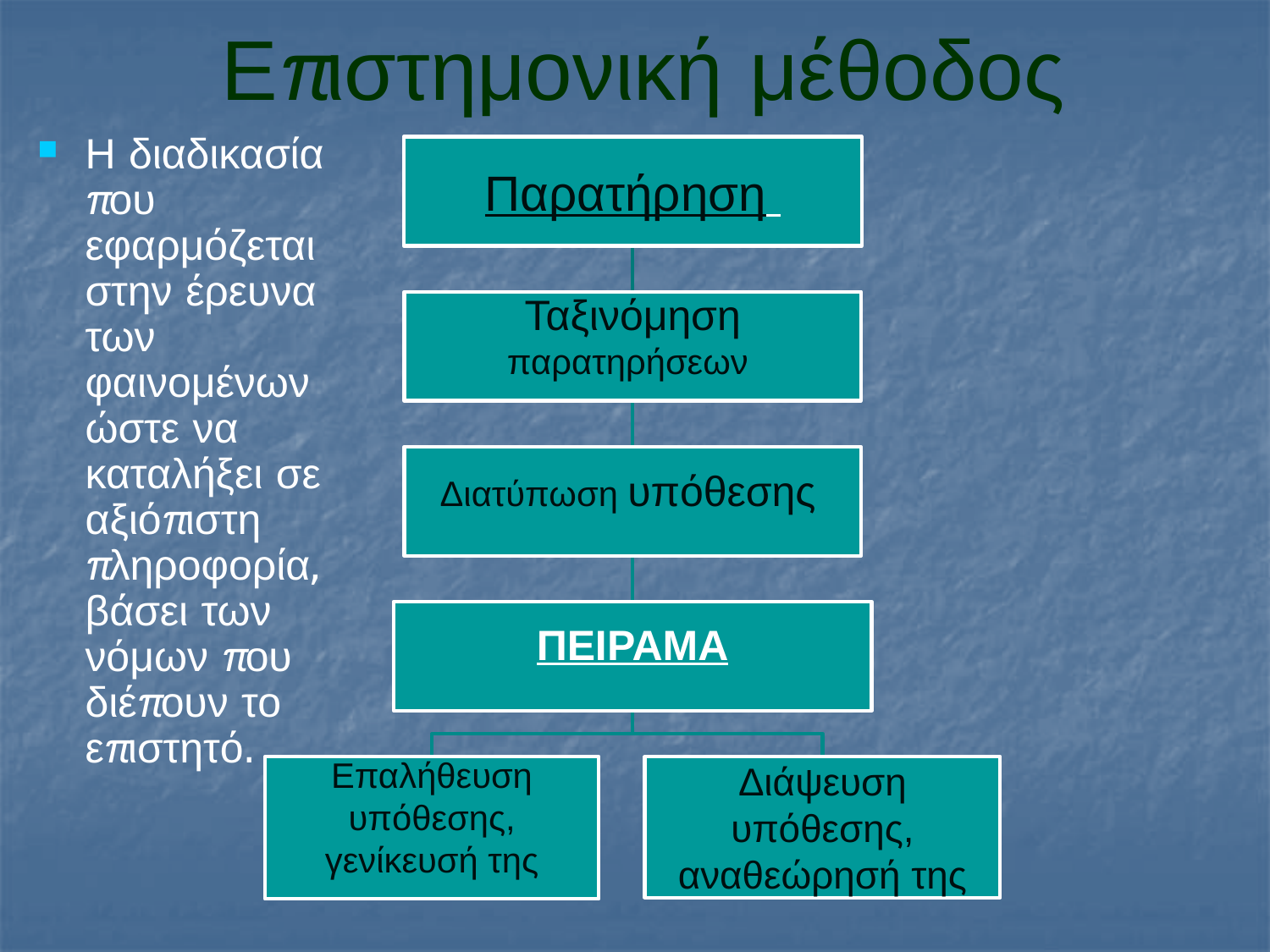

# Επιστημονική μέθοδος
Η διαδικασία που εφαρμόζεται στην έρευνα των φαινομένων ώστε να καταλήξει σε αξιόπιστη πληροφορία, βάσει των νόμων που διέπουν το επιστητό.
Παρατήρηση
Ταξινόμηση παρατηρήσεων

Διατύπωση υπόθεσης

ΠΕΙΡΑΜΑ

Επαλήθευση υπόθεσης,
γενίκευσή της

Διάψευση υπόθεσης,
αναθεώρησή της